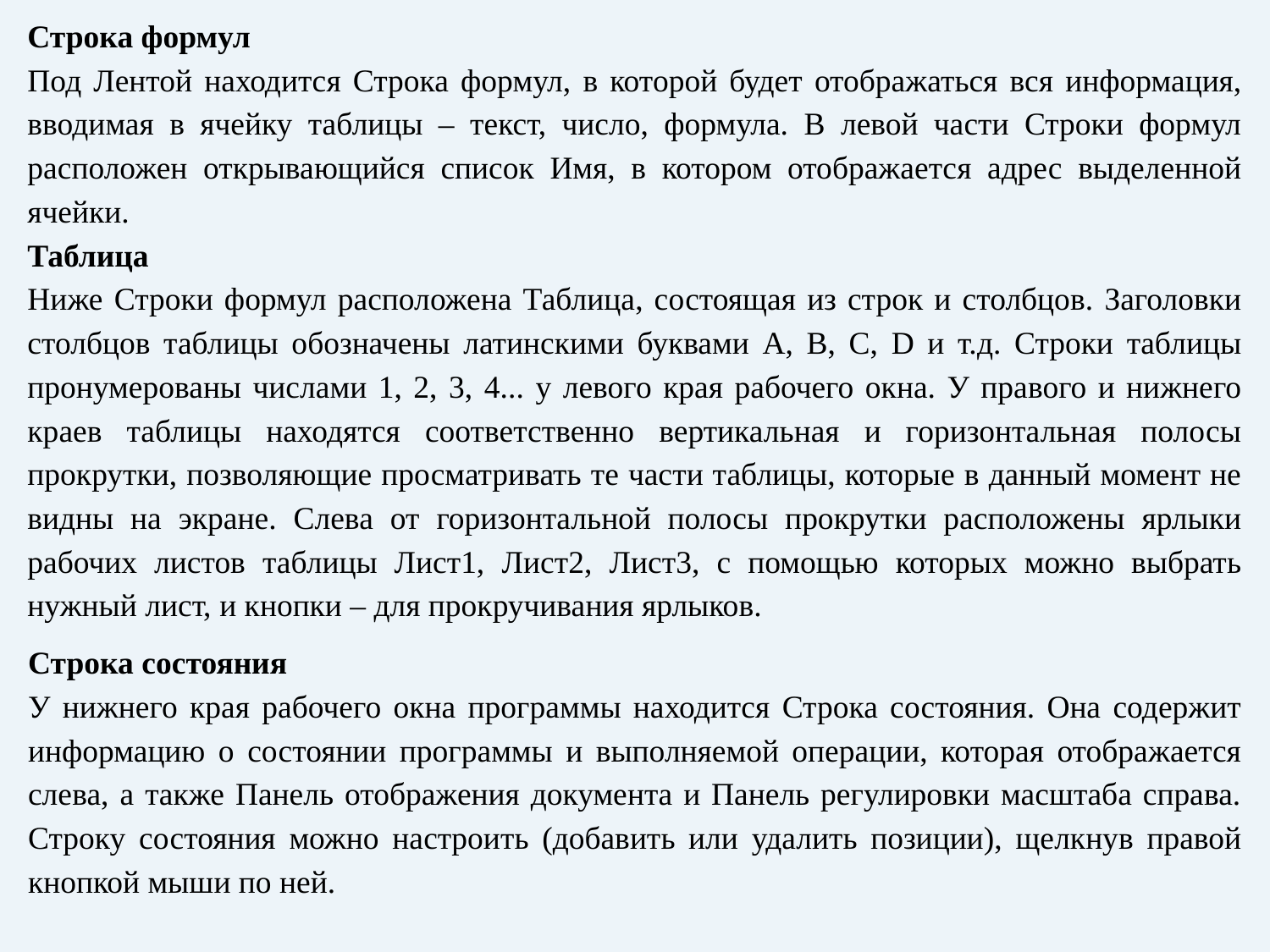

Строка формул
Под Лентой находится Строка формул, в которой будет отображаться вся информация, вводимая в ячейку таблицы – текст, число, формула. В левой части Строки формул расположен открывающийся список Имя, в котором отображается адрес выделенной ячейки.
Таблица
Ниже Строки формул расположена Таблица, состоящая из строк и столбцов. Заголовки столбцов таблицы обозначены латинскими буквами A, B, C, D и т.д. Строки таблицы пронумерованы числами 1, 2, 3, 4... у левого края рабочего окна. У правого и нижнего краев таблицы находятся соответственно вертикальная и горизонтальная полосы прокрутки, позволяющие просматривать те части таблицы, которые в данный момент не видны на экране. Слева от горизонтальной полосы прокрутки расположены ярлыки рабочих листов таблицы Лист1, Лист2, Лист3, с помощью которых можно выбрать нужный лист, и кнопки – для прокручивания ярлыков.
Строка состояния
У нижнего края рабочего окна программы находится Строка состояния. Она содержит информацию о состоянии программы и выполняемой операции, которая отображается слева, а также Панель отображения документа и Панель регулировки масштаба справа. Строку состояния можно настроить (добавить или удалить позиции), щелкнув правой кнопкой мыши по ней.